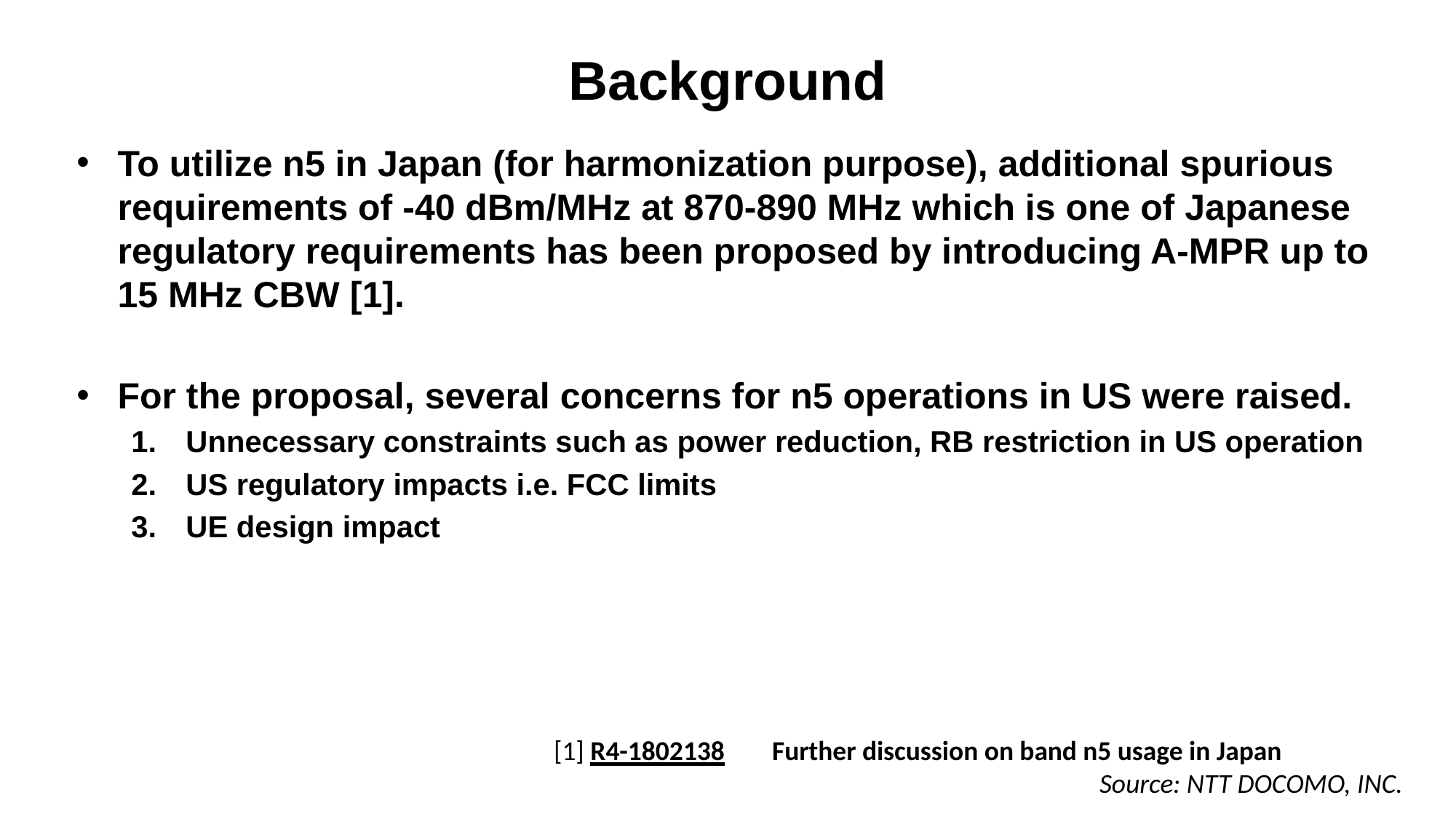

# Background
To utilize n5 in Japan (for harmonization purpose), additional spurious requirements of -40 dBm/MHz at 870-890 MHz which is one of Japanese regulatory requirements has been proposed by introducing A-MPR up to 15 MHz CBW [1].

For the proposal, several concerns for n5 operations in US were raised.
Unnecessary constraints such as power reduction, RB restriction in US operation
US regulatory impacts i.e. FCC limits
UE design impact

[1] R4-1802138	Further discussion on band n5 usage in Japan
					Source: NTT DOCOMO, INC.